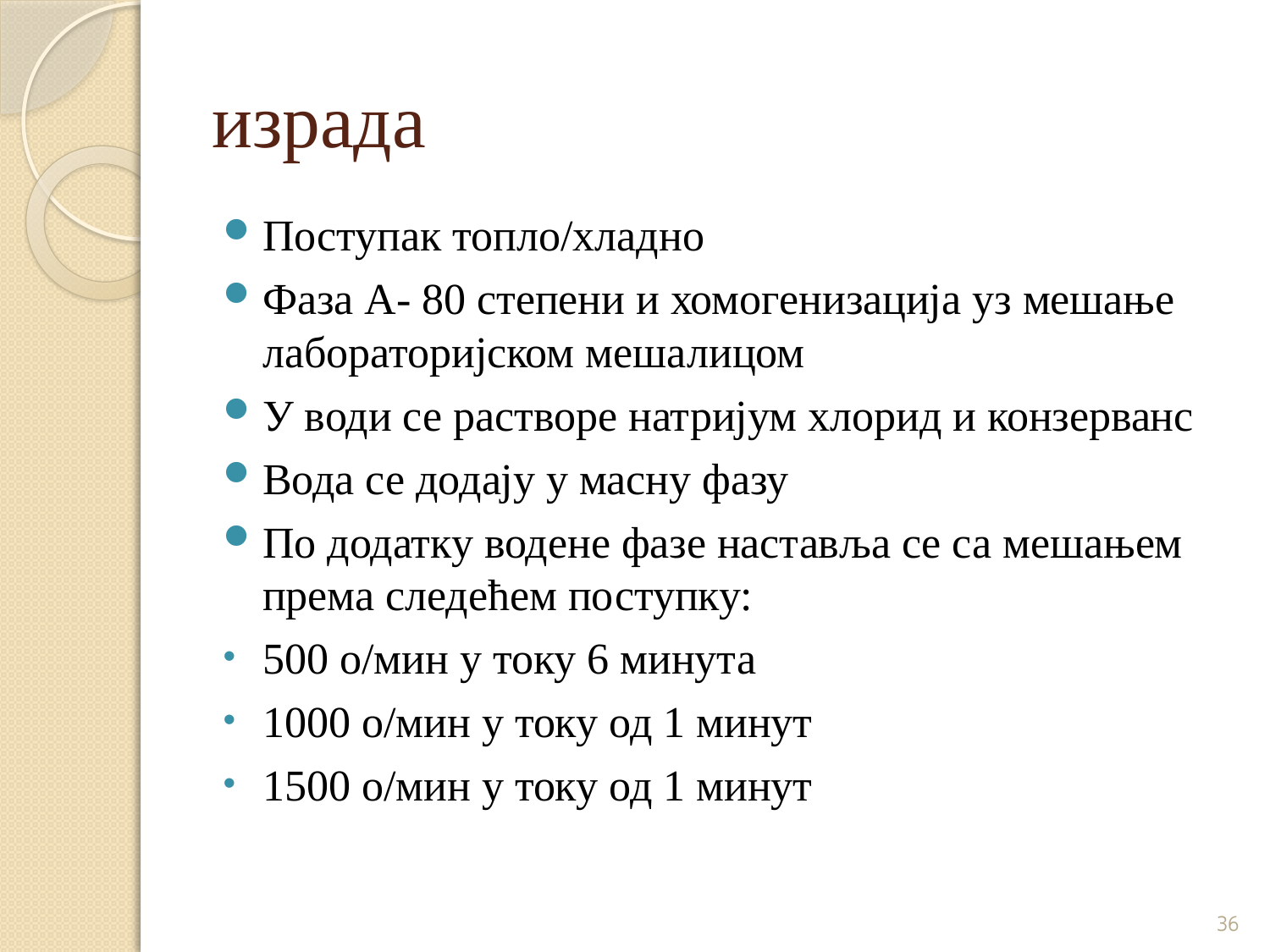

# израда
Поступак топло/хладно
Фаза А- 80 степени и хомогенизација уз мешање лабораторијском мешалицом
У води се растворе натријум хлорид и конзерванс
Вода се додају у масну фазу
По додатку водене фазе наставља се са мешањем према следећем поступку:
500 о/мин у току 6 минута
1000 о/мин у току од 1 минут
1500 о/мин у току од 1 минут
36